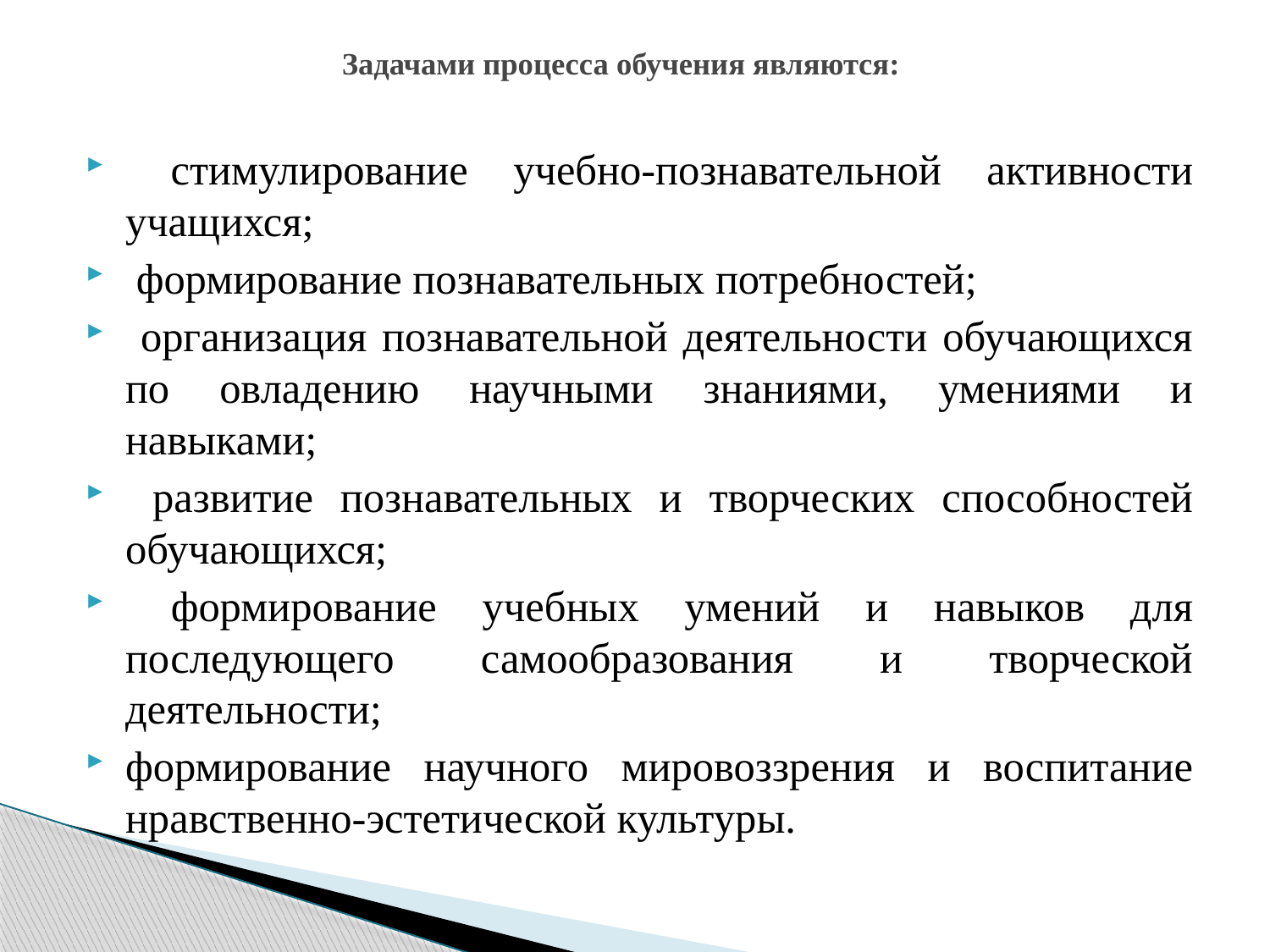

# Задачами процесса обучения являются:
 стимулирование учебно-познавательной активности учащихся;
 формирование познавательных потребностей;
 организация познавательной деятельности обучающихся по овладению научными знаниями, умениями и навыками;
 развитие познавательных и творческих способностей обучающихся;
 формирование учебных умений и навыков для последующего самообразования и творческой деятельности;
формирование научного мировоззрения и воспитание нравственно-эстетической культуры.